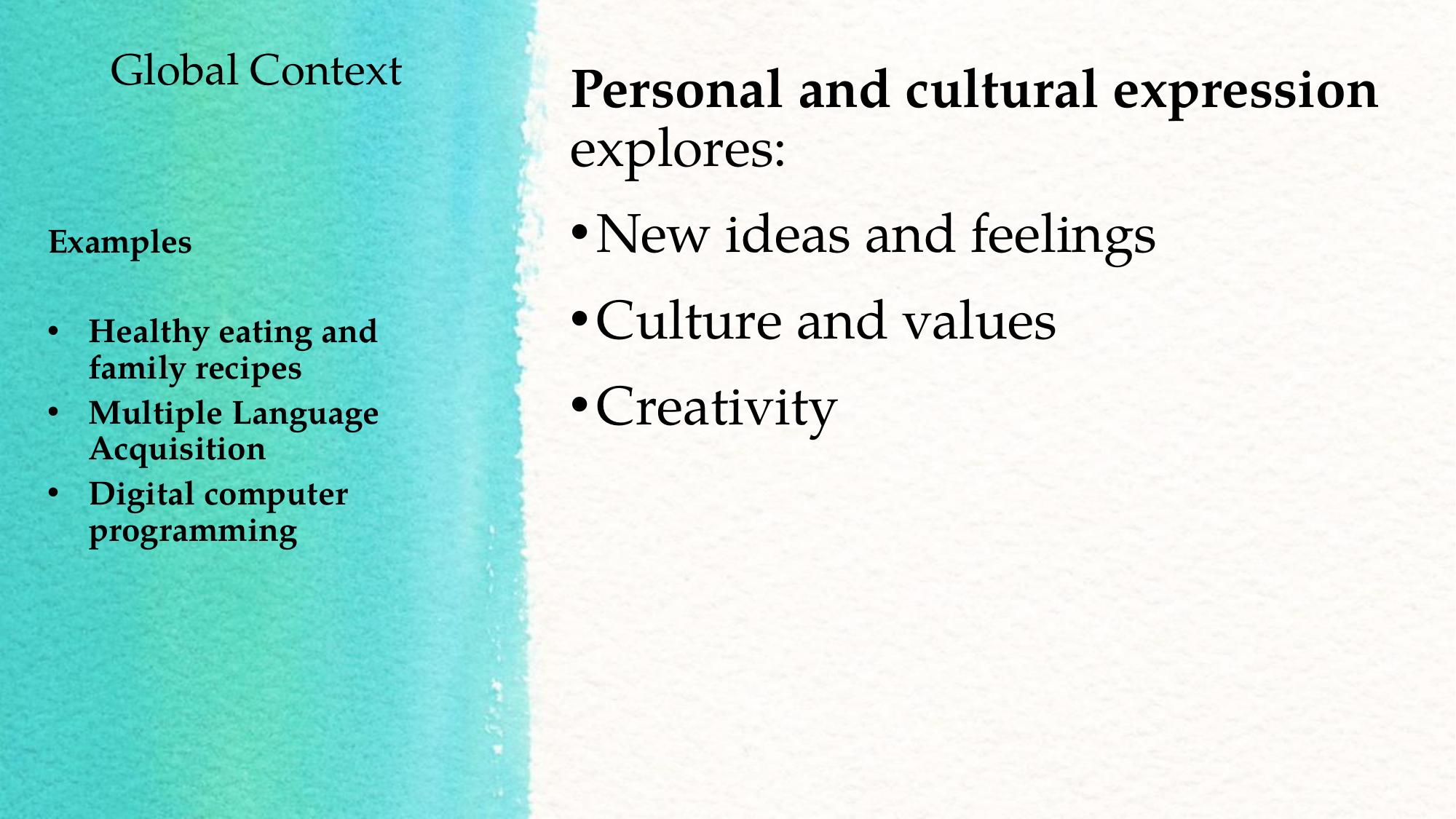

# Global Context
Personal and cultural expression explores:
New ideas and feelings
Culture and values
Creativity
Examples

Healthy eating and family recipes
Multiple Language Acquisition
Digital computer programming